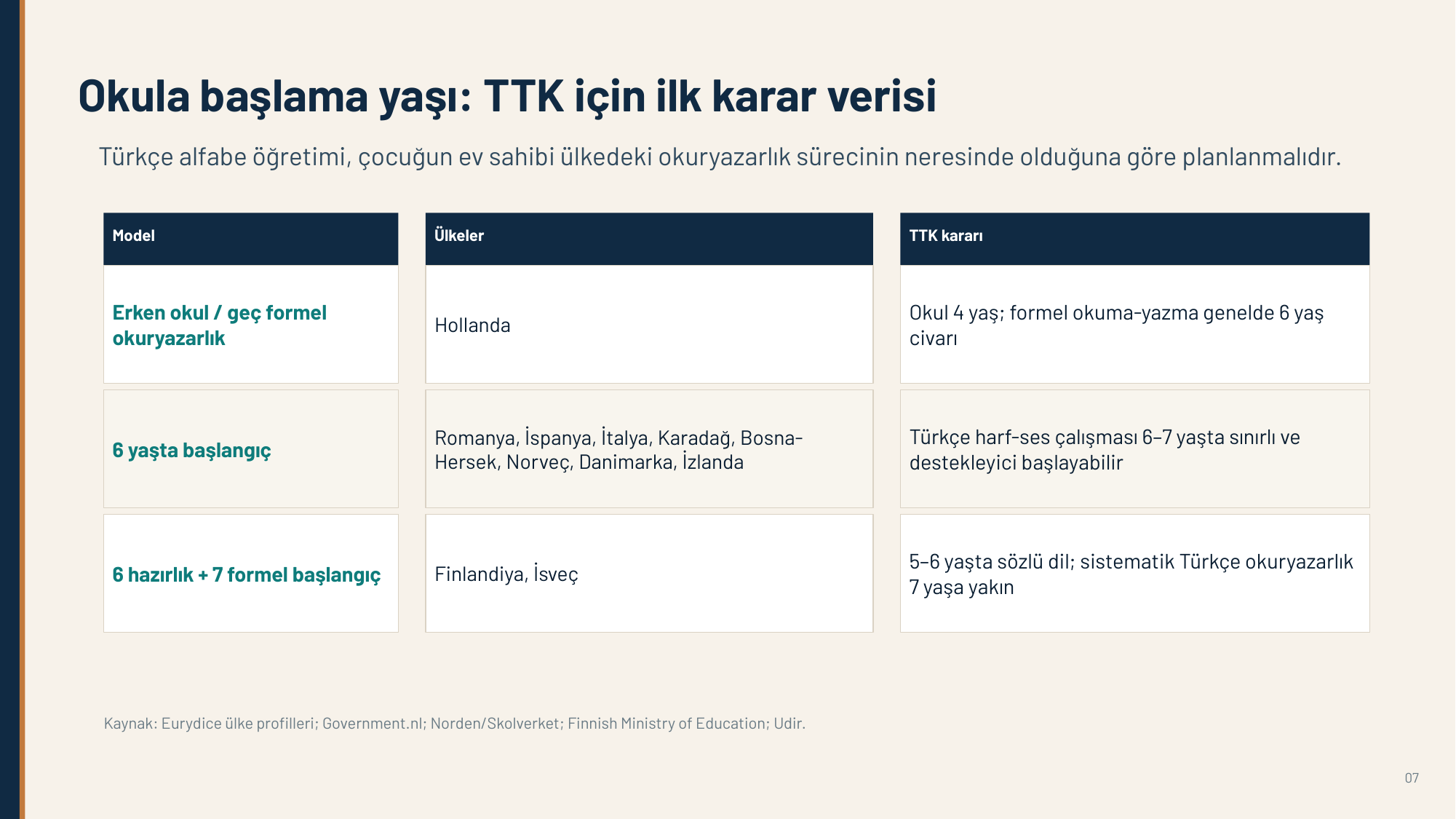

Okula başlama yaşı: TTK için ilk karar verisi
Türkçe alfabe öğretimi, çocuğun ev sahibi ülkedeki okuryazarlık sürecinin neresinde olduğuna göre planlanmalıdır.

Model
Ülkeler
TTK kararı

Erken okul / geç formel okuryazarlık
Hollanda
Okul 4 yaş; formel okuma-yazma genelde 6 yaş civarı

6 yaşta başlangıç
Romanya, İspanya, İtalya, Karadağ, Bosna-Hersek, Norveç, Danimarka, İzlanda
Türkçe harf-ses çalışması 6–7 yaşta sınırlı ve destekleyici başlayabilir

6 hazırlık + 7 formel başlangıç
Finlandiya, İsveç
5–6 yaşta sözlü dil; sistematik Türkçe okuryazarlık 7 yaşa yakın
Kaynak: Eurydice ülke profilleri; Government.nl; Norden/Skolverket; Finnish Ministry of Education; Udir.
07